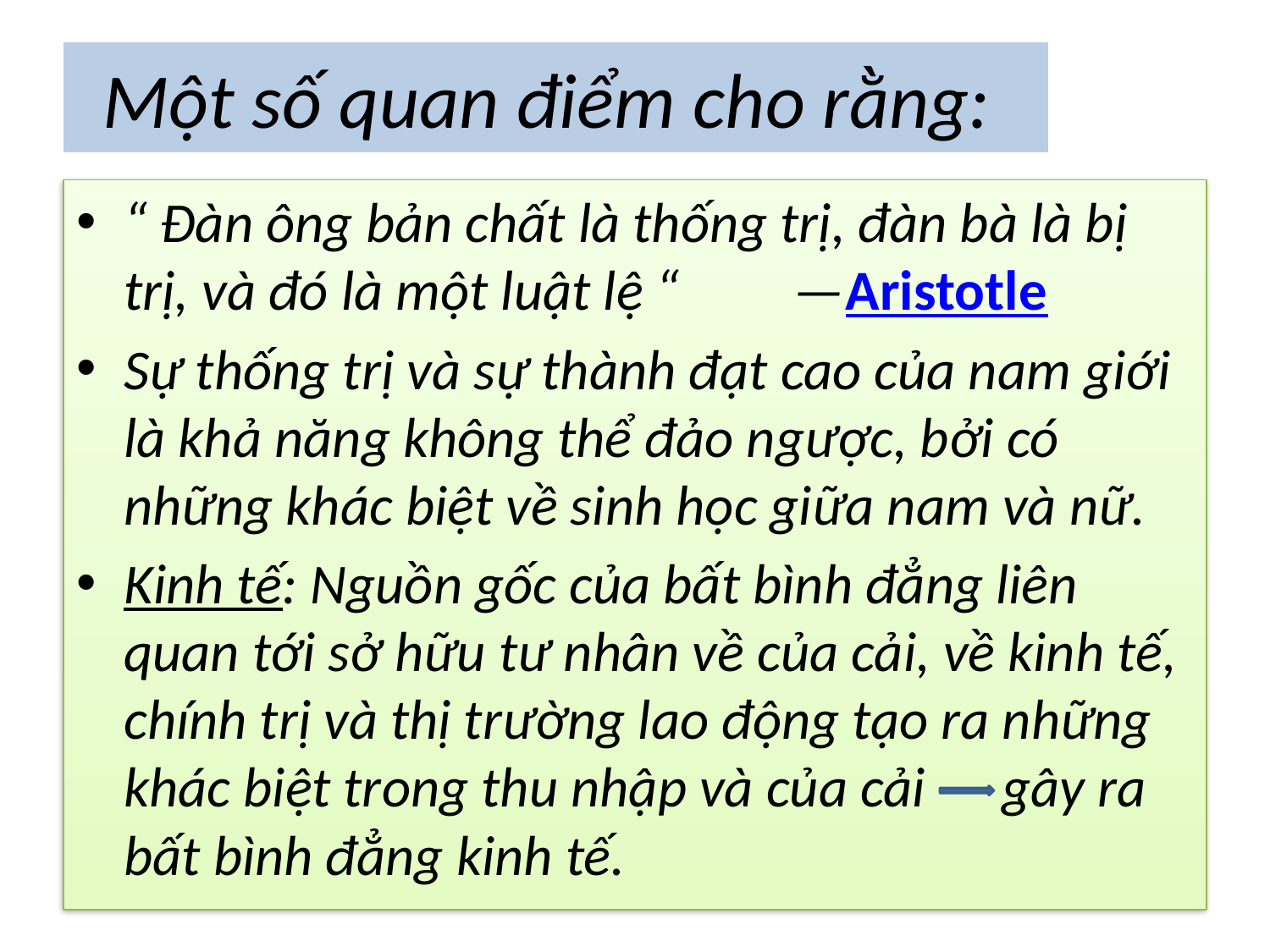

# Một số quan điểm cho rằng:
“ Đàn ông bản chất là thống trị, đàn bà là bị trị, và đó là một luật lệ “         —Aristotle
Sự thống trị và sự thành đạt cao của nam giới là khả năng không thể đảo ngược, bởi có những khác biệt về sinh học giữa nam và nữ.
Kinh tế: Nguồn gốc của bất bình đẳng liên quan tới sở hữu tư nhân về của cải, về kinh tế, chính trị và thị trường lao động tạo ra những khác biệt trong thu nhập và của cải      gây ra bất bình đẳng kinh tế.